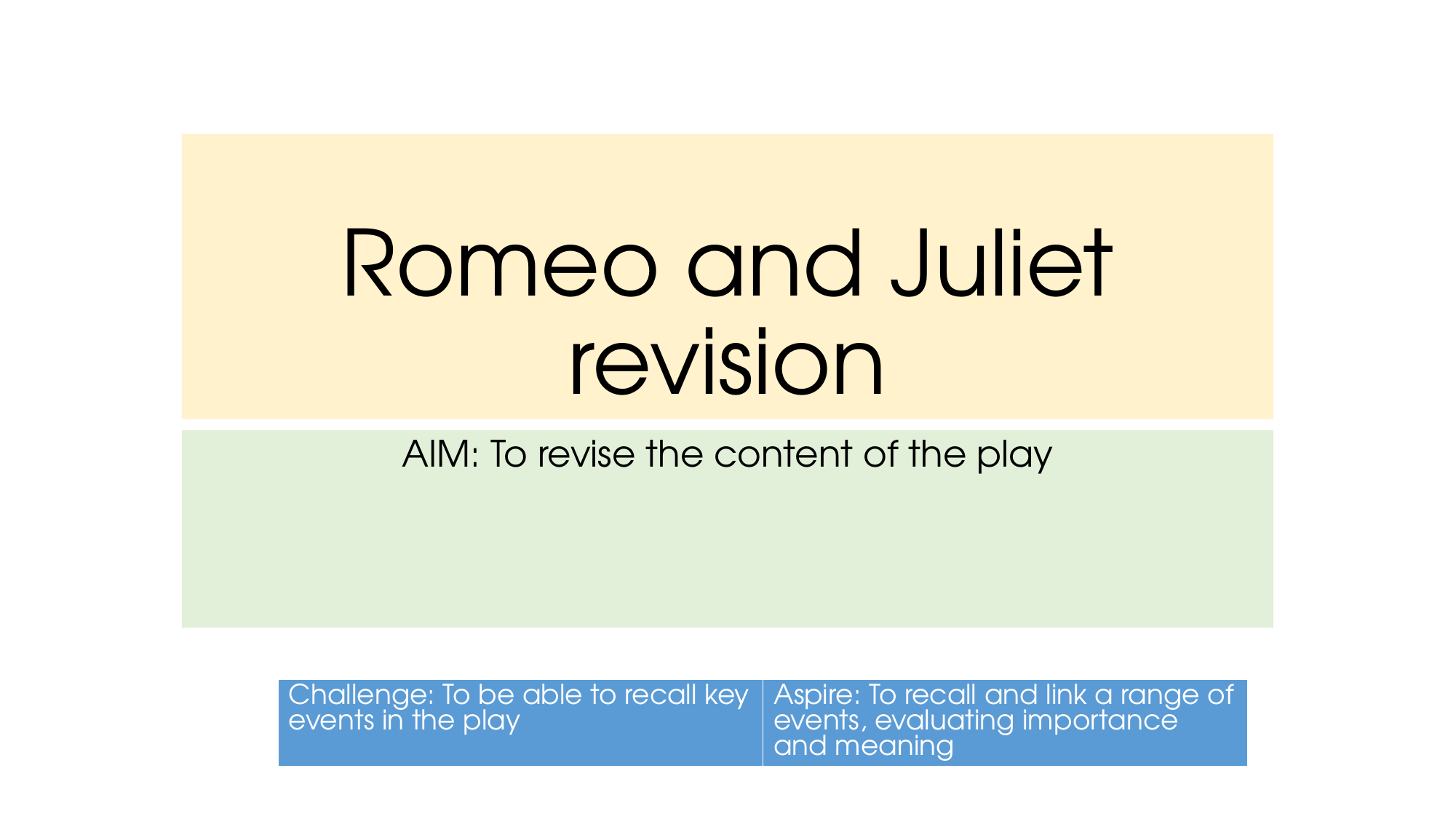

# Romeo and Juliet revision
AIM: To revise the content of the play
| Challenge: To be able to recall key events in the play | Aspire: To recall and link a range of events, evaluating importance and meaning |
| --- | --- |